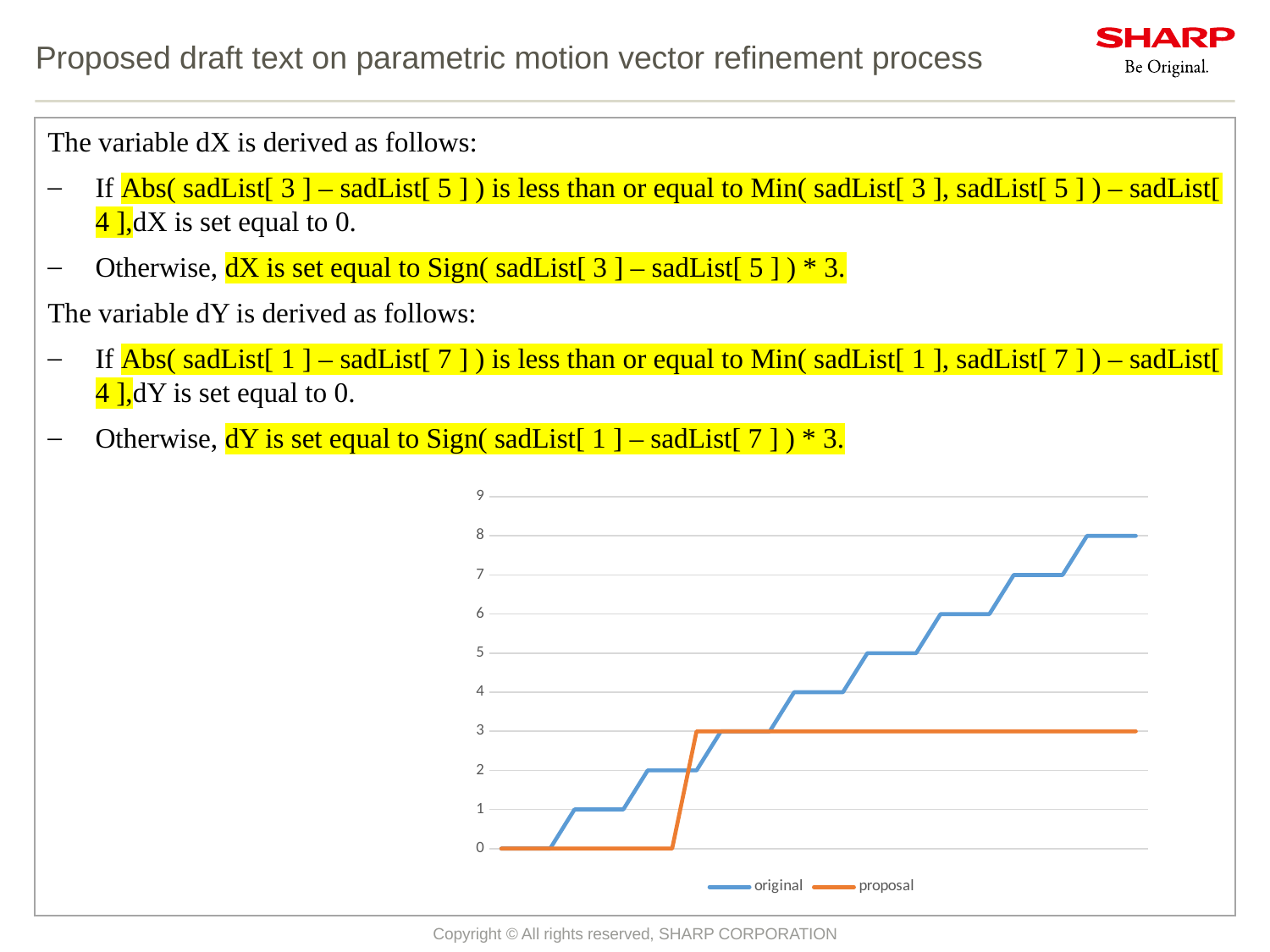

# Proposed draft text on parametric motion vector refinement process

The variable dX is derived as follows:
If Abs( sadList[ 3 ] – sadList[ 5 ] ) is less than or equal to Min( sadList[ 3 ], sadList[ 5 ] ) – sadList[ 4 ],dX is set equal to 0.
Otherwise, dX is set equal to Sign( sadList[ 3 ] – sadList[ 5 ] ) * 3.
The variable dY is derived as follows:
If Abs( sadList[ 1 ] – sadList[ 7 ] ) is less than or equal to Min( sadList[ 1 ], sadList[ 7 ] ) – sadList[ 4 ],dY is set equal to 0.
Otherwise, dY is set equal to Sign( sadList[ 1 ] – sadList[ 7 ] ) * 3.

### Chart

| Category | original | proposal |
|---|---|---|
Copyright © All rights reserved, SHARP CORPORATION